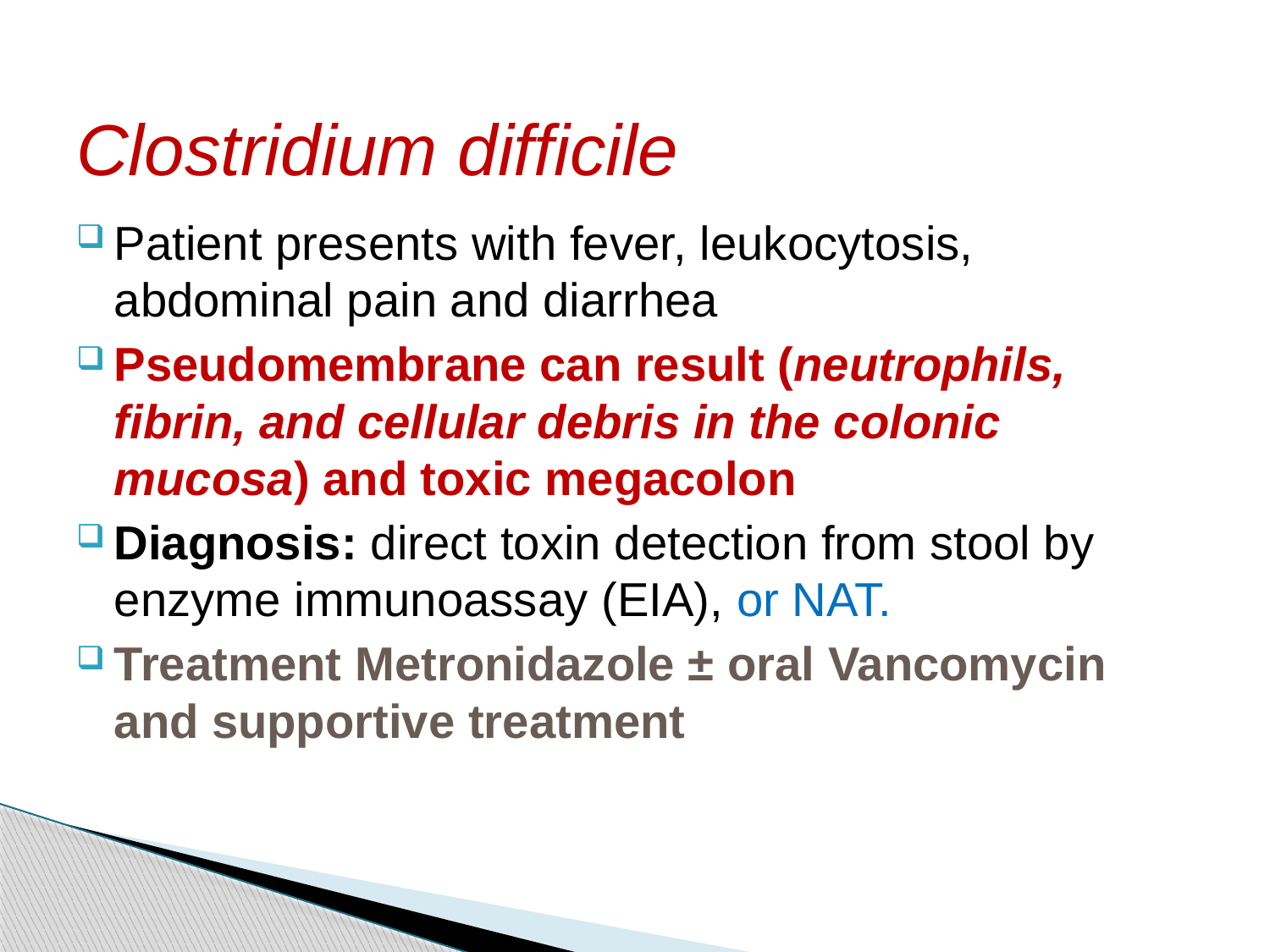

Clostridium difficile
Patient presents with fever, leukocytosis, abdominal pain and diarrhea
Pseudomembrane can result (neutrophils, fibrin, and cellular debris in the colonic mucosa) and toxic megacolon
Diagnosis: direct toxin detection from stool by enzyme immunoassay (EIA), or NAT.
Treatment Metronidazole ± oral Vancomycin and supportive treatment